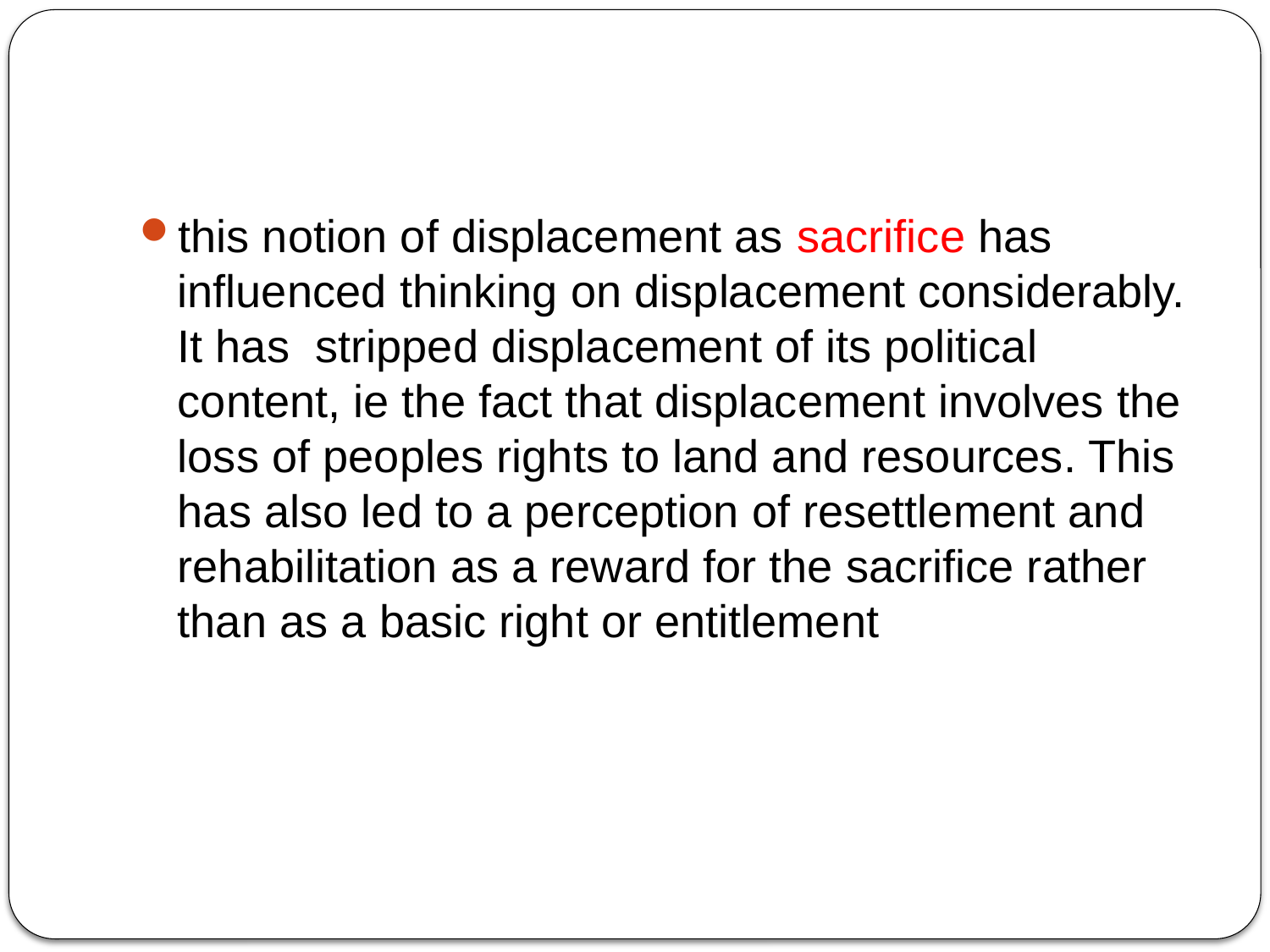

#
this notion of displacement as sacrifice has influenced thinking on displacement considerably. It has  stripped displacement of its political content, ie the fact that displacement involves the loss of peoples rights to land and resources. This has also led to a perception of resettlement and rehabilitation as a reward for the sacrifice rather than as a basic right or entitlement